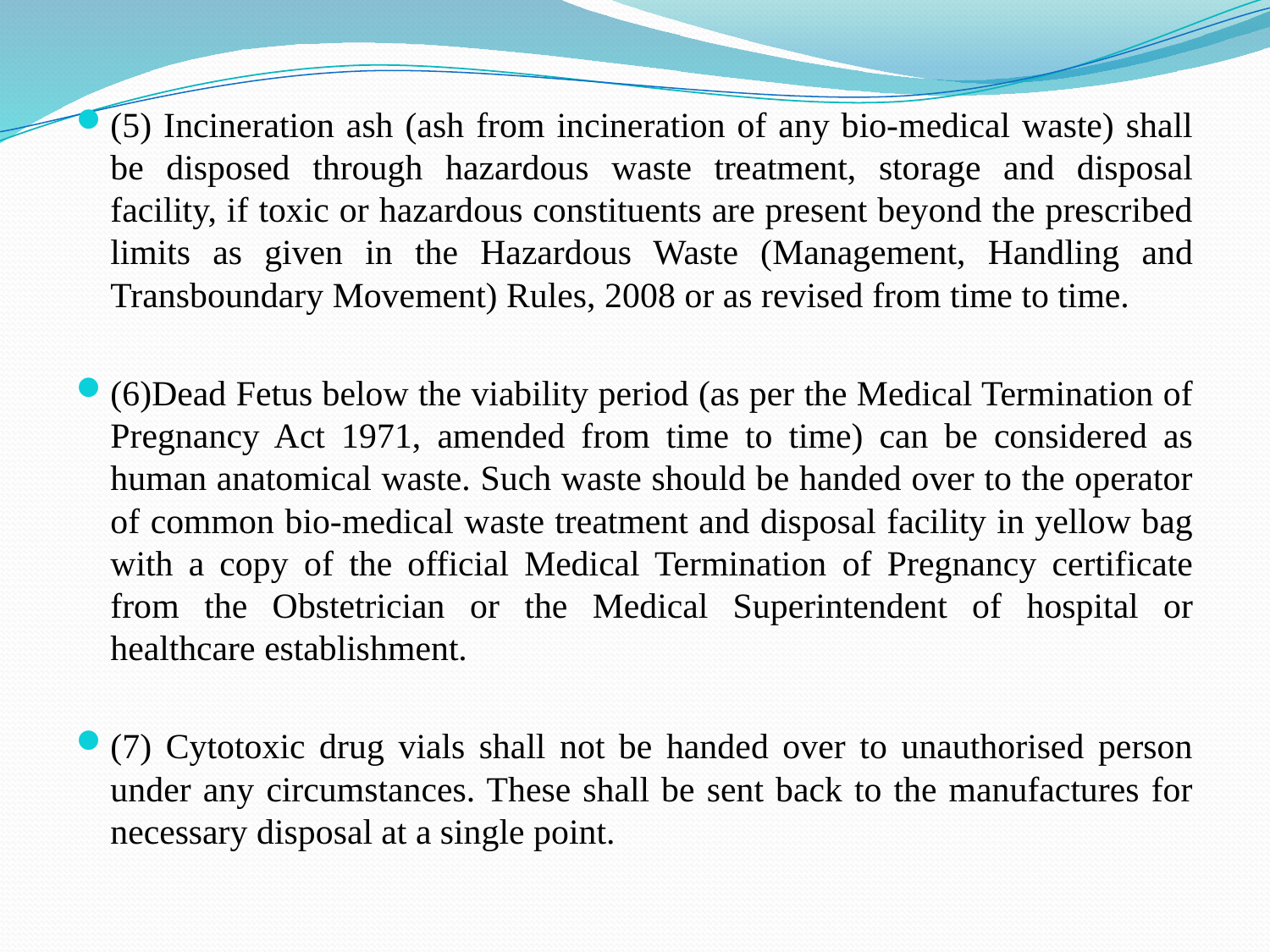

(5) Incineration ash (ash from incineration of any bio-medical waste) shall be disposed through hazardous waste treatment, storage and disposal facility, if toxic or hazardous constituents are present beyond the prescribed limits as given in the Hazardous Waste (Management, Handling and Transboundary Movement) Rules, 2008 or as revised from time to time.

(6)Dead Fetus below the viability period (as per the Medical Termination of Pregnancy Act 1971, amended from time to time) can be considered as human anatomical waste. Such waste should be handed over to the operator of common bio-medical waste treatment and disposal facility in yellow bag with a copy of the official Medical Termination of Pregnancy certificate from the Obstetrician or the Medical Superintendent of hospital or healthcare establishment.

(7) Cytotoxic drug vials shall not be handed over to unauthorised person under any circumstances. These shall be sent back to the manufactures for necessary disposal at a single point.